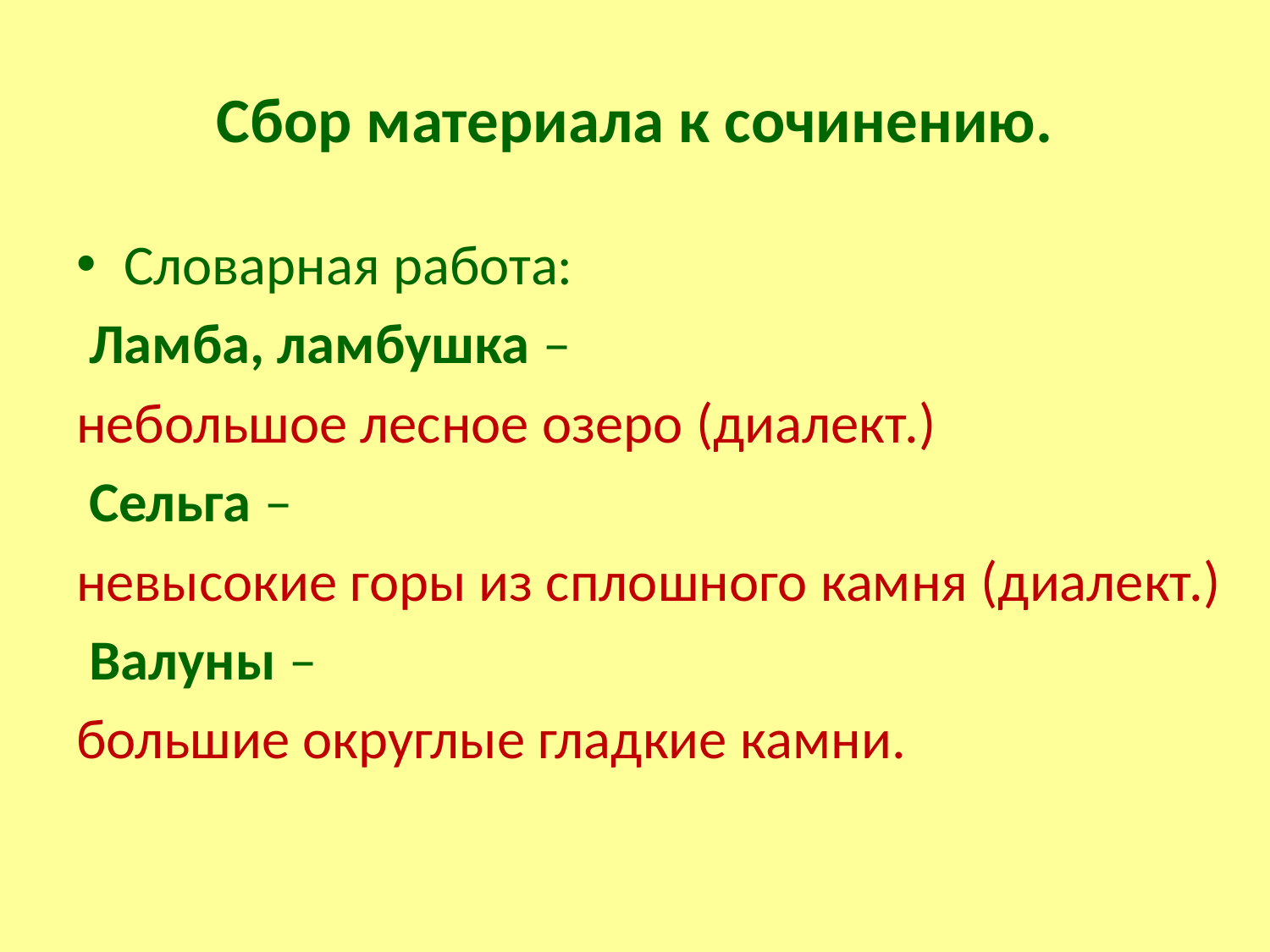

# Сбор материала к сочинению.
Словарная работа:
 Ламба, ламбушка –
небольшое лесное озеро (диалект.)
 Сельга –
невысокие горы из сплошного камня (диалект.)
 Валуны –
большие округлые гладкие камни.